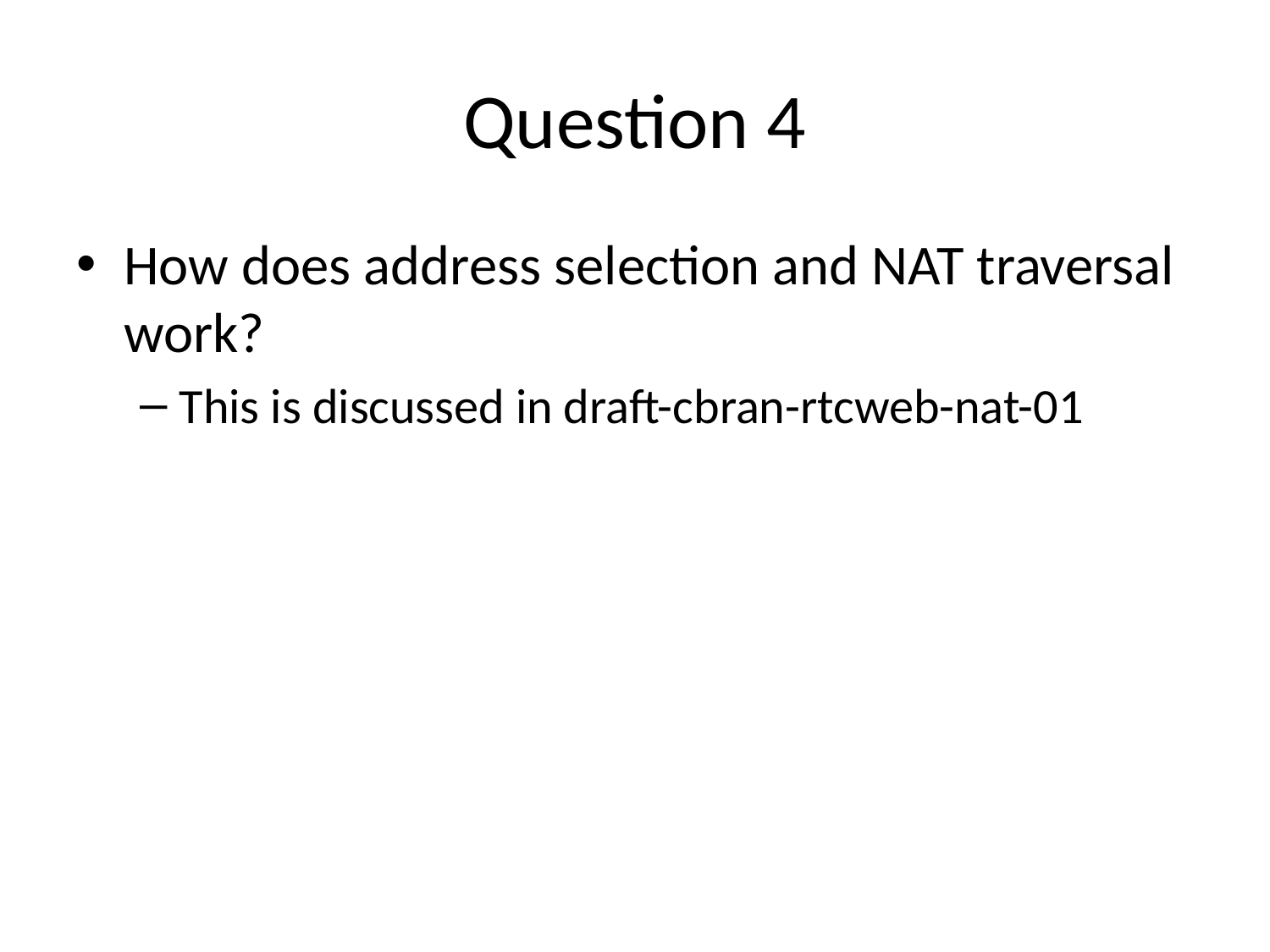

# Question 4
How does address selection and NAT traversal work?
This is discussed in draft-cbran-rtcweb-nat-01